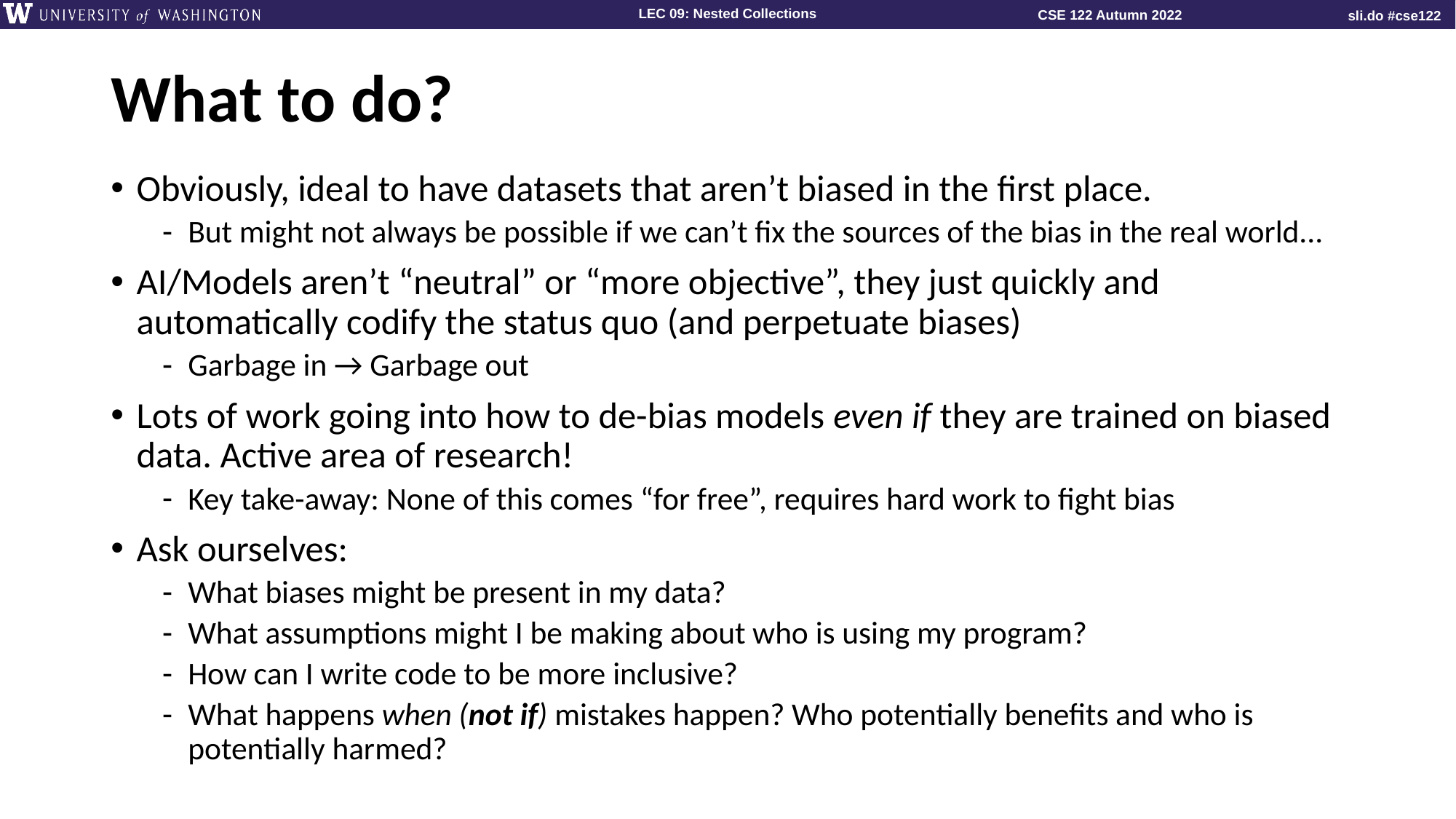

# What to do?
Obviously, ideal to have datasets that aren’t biased in the first place.
But might not always be possible if we can’t fix the sources of the bias in the real world...
AI/Models aren’t “neutral” or “more objective”, they just quickly and automatically codify the status quo (and perpetuate biases)
Garbage in → Garbage out
Lots of work going into how to de-bias models even if they are trained on biased data. Active area of research!
Key take-away: None of this comes “for free”, requires hard work to fight bias
Ask ourselves:
What biases might be present in my data?
What assumptions might I be making about who is using my program?
How can I write code to be more inclusive?
What happens when (not if) mistakes happen? Who potentially benefits and who is potentially harmed?